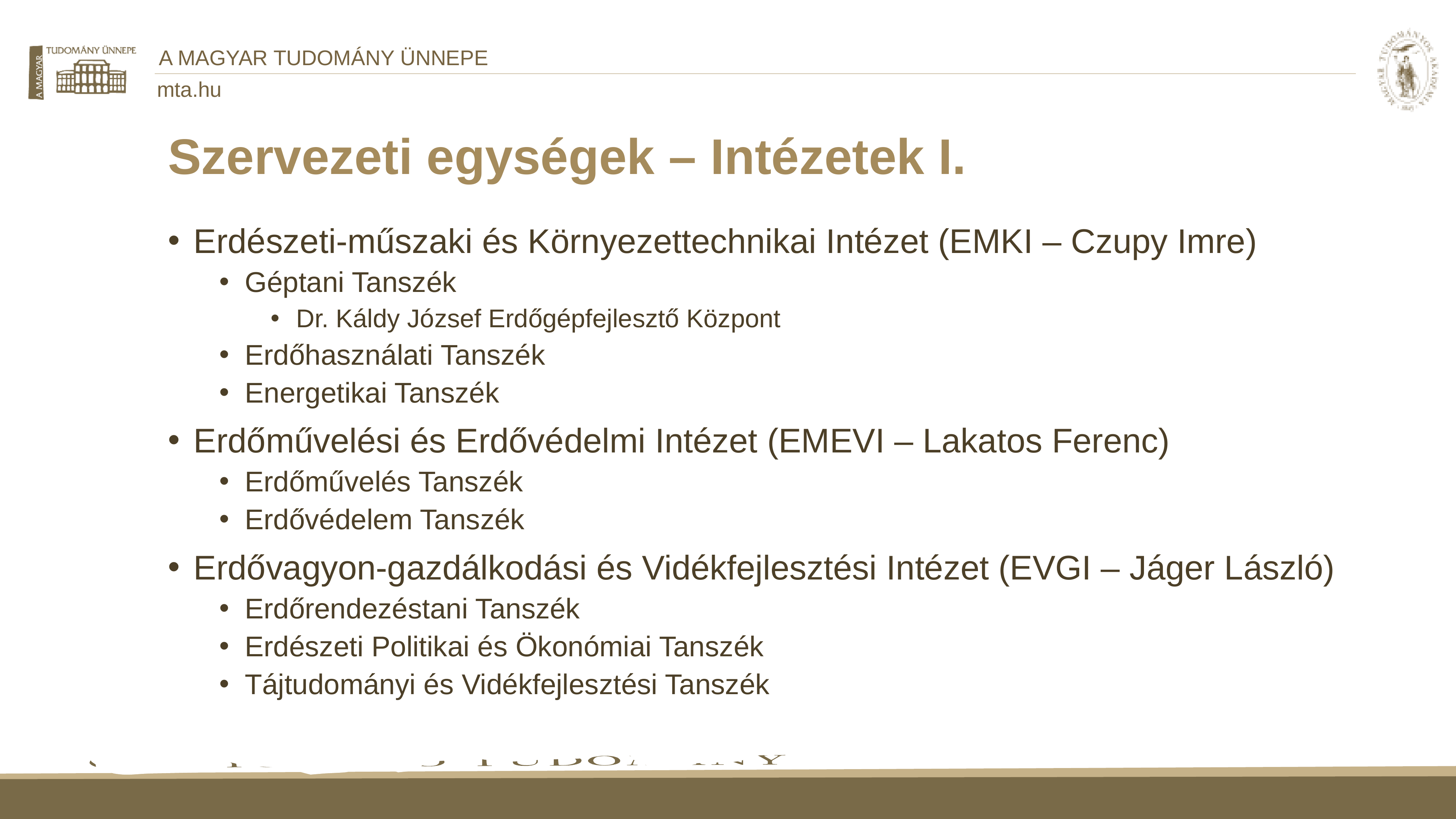

# Szervezeti egységek – Intézetek I.
Erdészeti-műszaki és Környezettechnikai Intézet (EMKI – Czupy Imre)
Géptani Tanszék
Dr. Káldy József Erdőgépfejlesztő Központ
Erdőhasználati Tanszék
Energetikai Tanszék
Erdőművelési és Erdővédelmi Intézet (EMEVI – Lakatos Ferenc)
Erdőművelés Tanszék
Erdővédelem Tanszék
Erdővagyon-gazdálkodási és Vidékfejlesztési Intézet (EVGI – Jáger László)
Erdőrendezéstani Tanszék
Erdészeti Politikai és Ökonómiai Tanszék
Tájtudományi és Vidékfejlesztési Tanszék